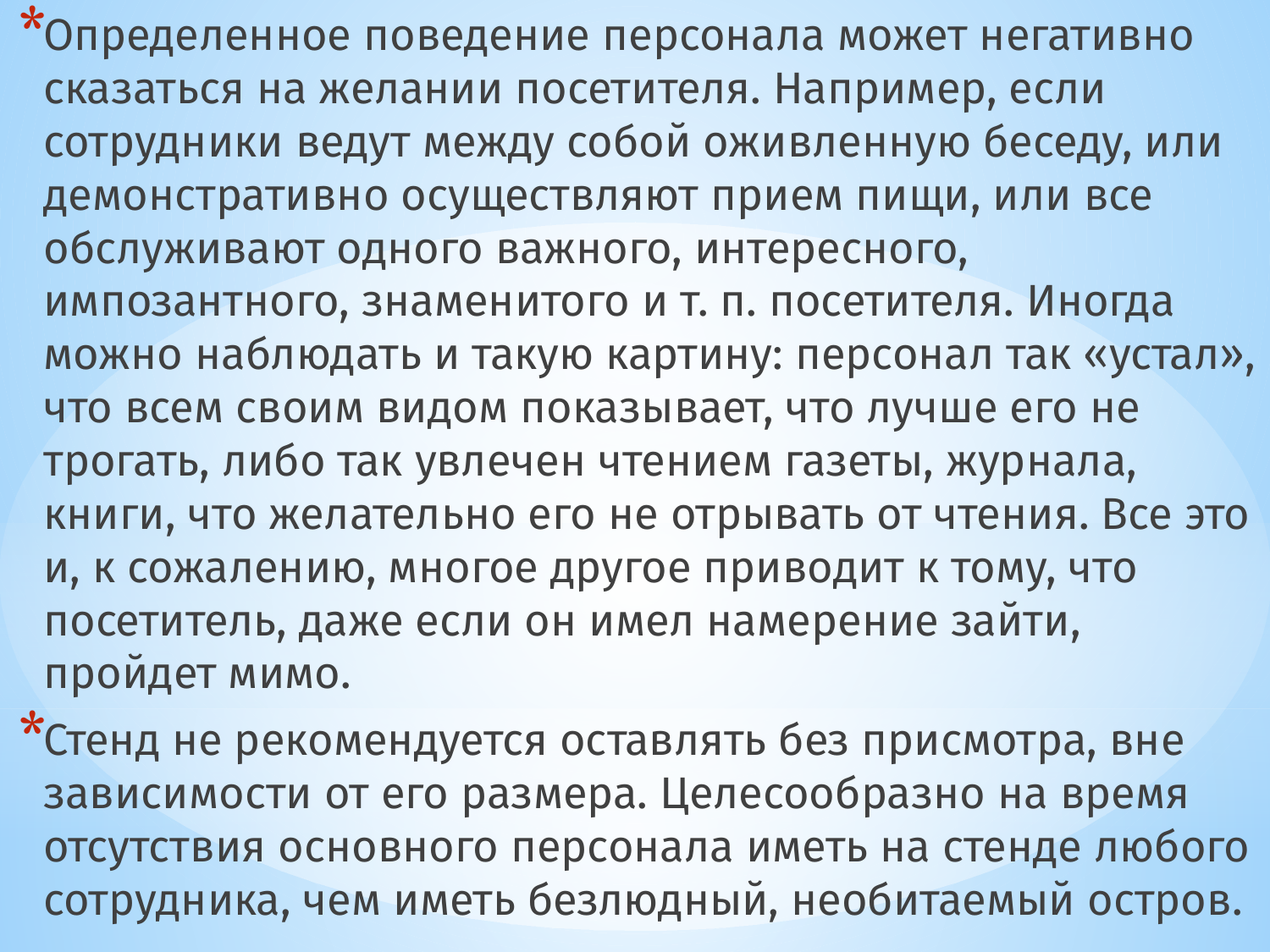

Определенное поведение персонала может негативно сказаться на желании посетителя. Например, если сотрудники ведут между собой оживленную беседу, или демонстративно осуществляют прием пищи, или все обслуживают одного важного, интересного, импозантного, знаменитого и т. п. посетителя. Иногда можно наблюдать и такую картину: персонал так «устал», что всем своим видом показывает, что лучше его не трогать, либо так увлечен чтением газеты, журнала, книги, что желательно его не отрывать от чтения. Все это и, к сожалению, многое другое приводит к тому, что посетитель, даже если он имел намерение зайти, пройдет мимо.
Стенд не рекомендуется оставлять без присмотра, вне зависимости от его размера. Целесообразно на время отсутствия основного персонала иметь на стенде любого сотрудника, чем иметь безлюдный, необитаемый остров.

#